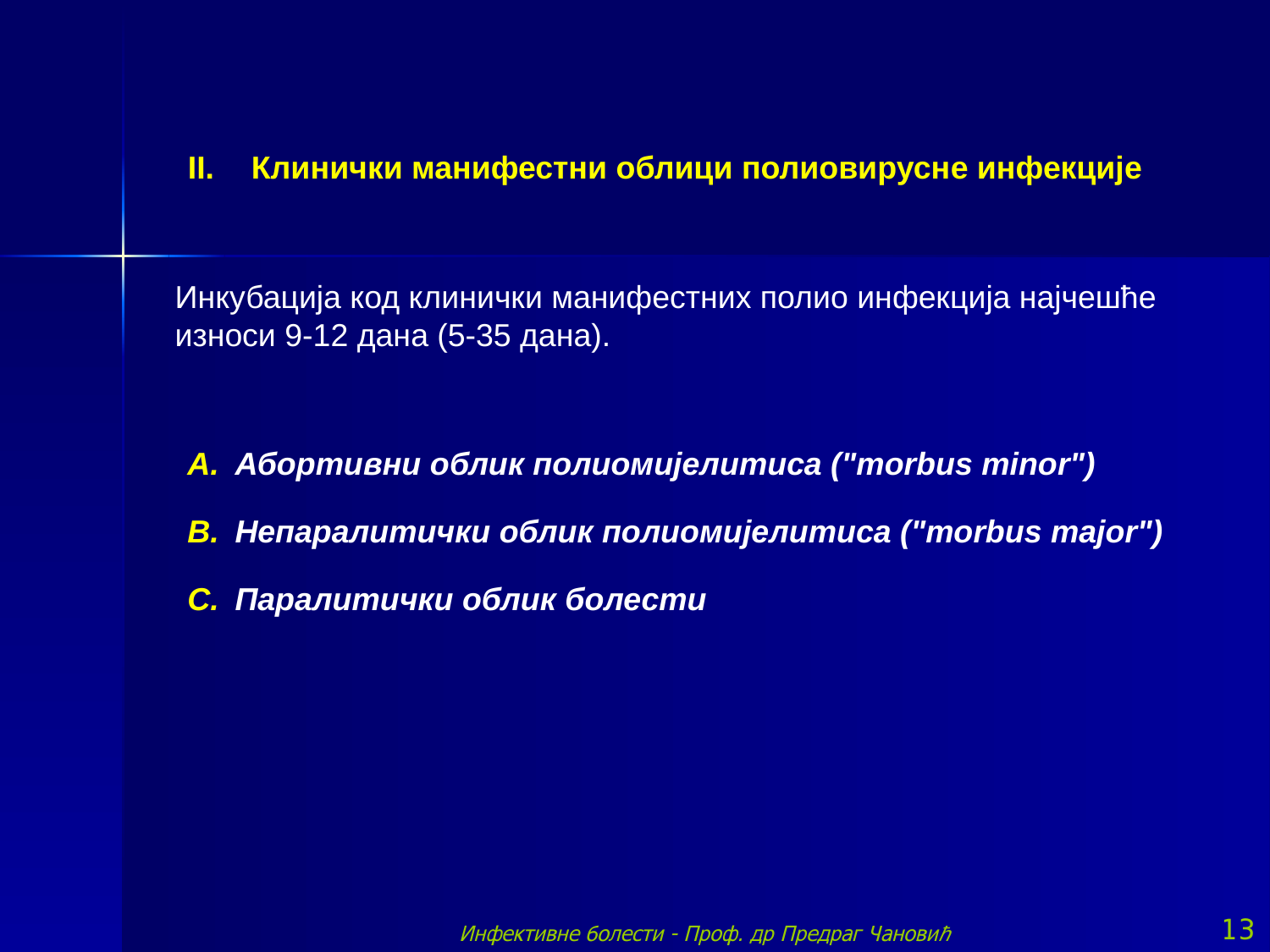

Клинички манифестни облици полиовирусне инфекције
Инкубација код клинички манифестних полио инфекција најчешће износи 9-12 дана (5-35 дана).
Абортивни облик полиомијелитиса ("morbus minor")
Непаралитички облик полиомијелитиса ("morbus major")
Паралитички облик болести
Инфективне болести - Проф. др Предраг Чановић
13